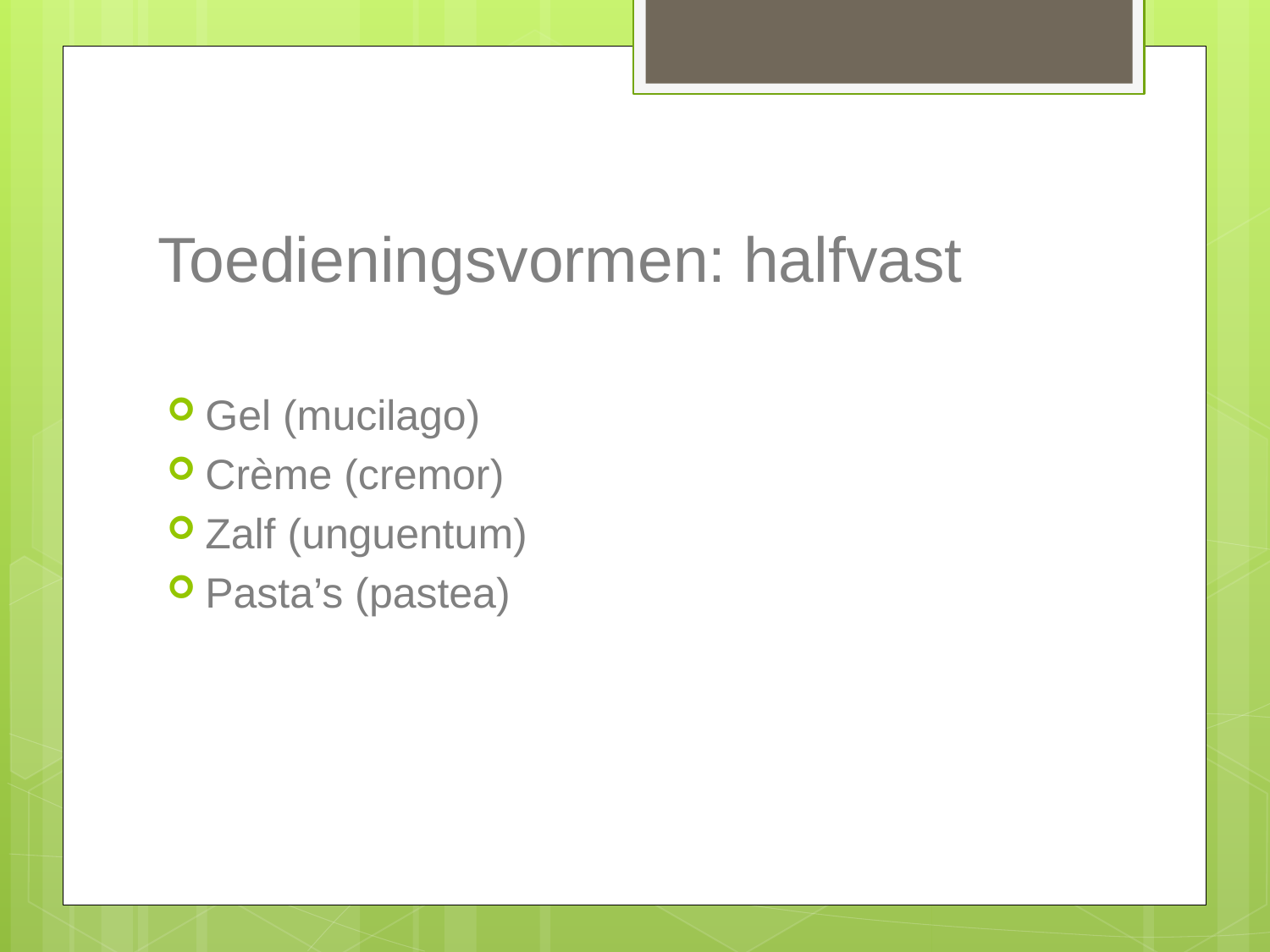

# Toedieningsvormen: halfvast

Gel (mucilago)
Crème (cremor)
Zalf (unguentum)
Pasta’s (pastea)